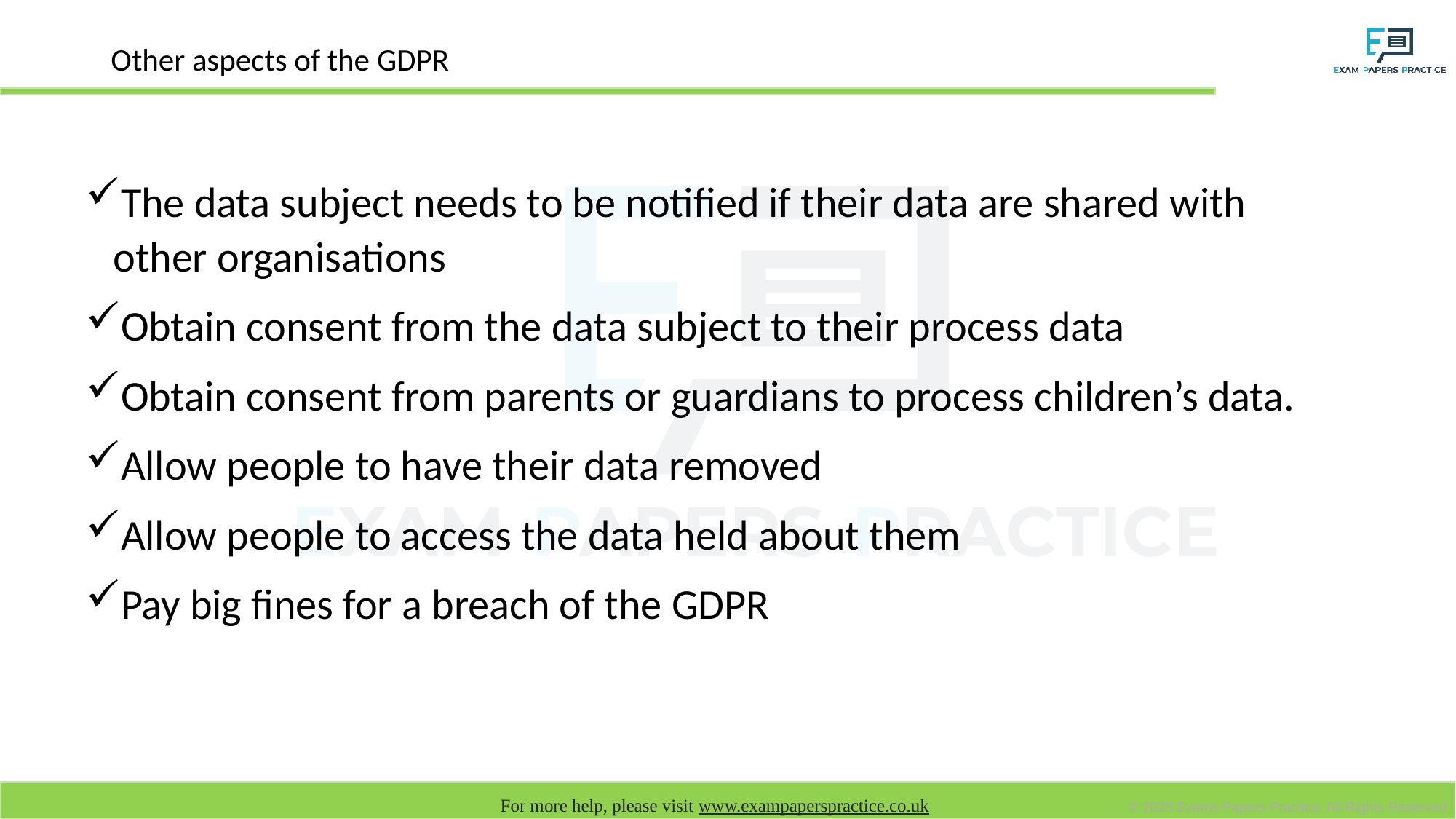

# Other aspects of the GDPR
The data subject needs to be notified if their data are shared with other organisations
Obtain consent from the data subject to their process data
Obtain consent from parents or guardians to process children’s data.
Allow people to have their data removed
Allow people to access the data held about them
Pay big fines for a breach of the GDPR